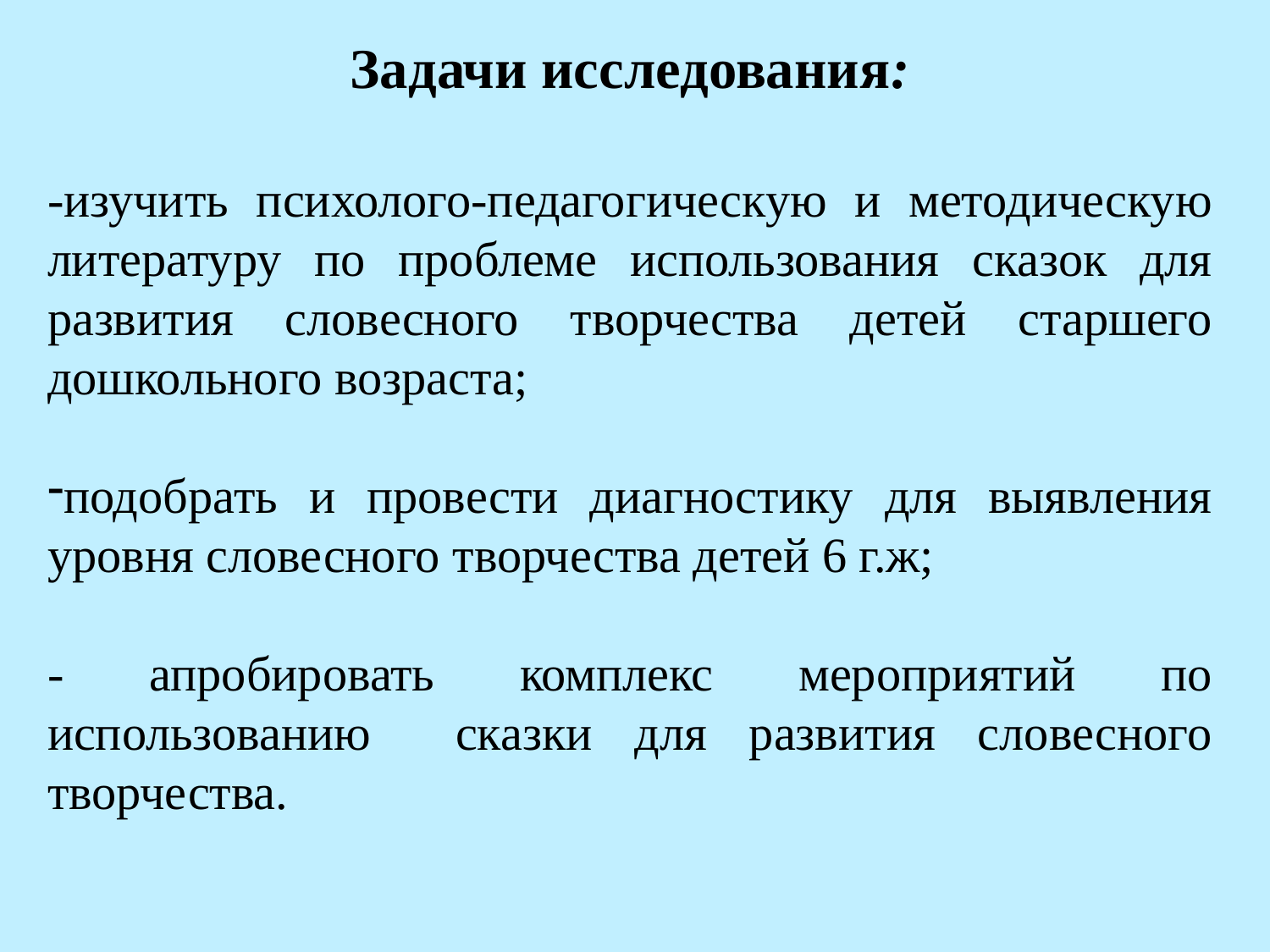

Задачи исследования:
-изучить психолого-педагогическую и методическую литературу по проблеме использования сказок для развития словесного творчества детей старшего дошкольного возраста;

подобрать и провести диагностику для выявления уровня словесного творчества детей 6 г.ж;

- апробировать комплекс мероприятий по использованию  сказки для развития словесного творчества.